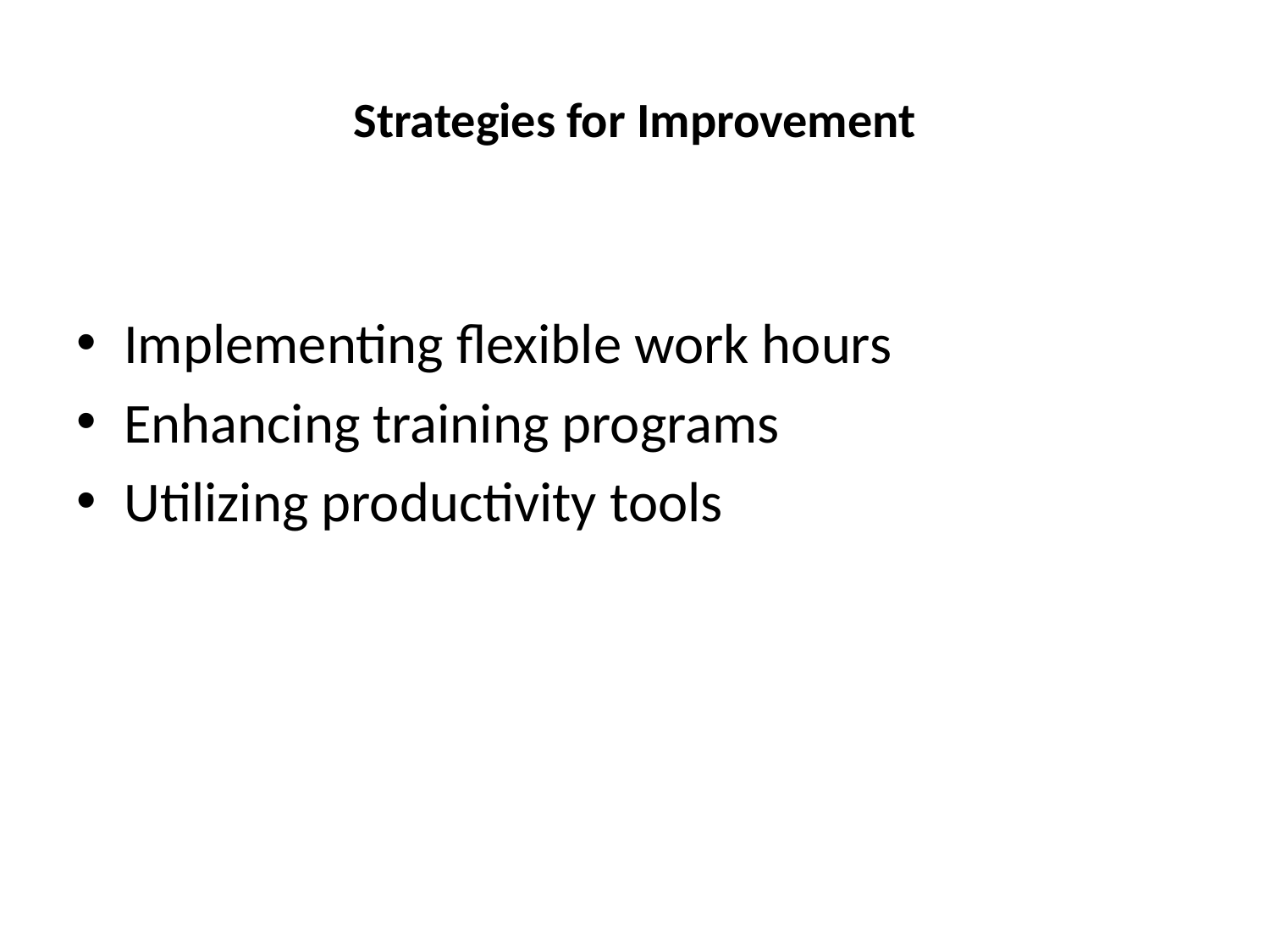

# Strategies for Improvement

Implementing flexible work hours
Enhancing training programs
Utilizing productivity tools